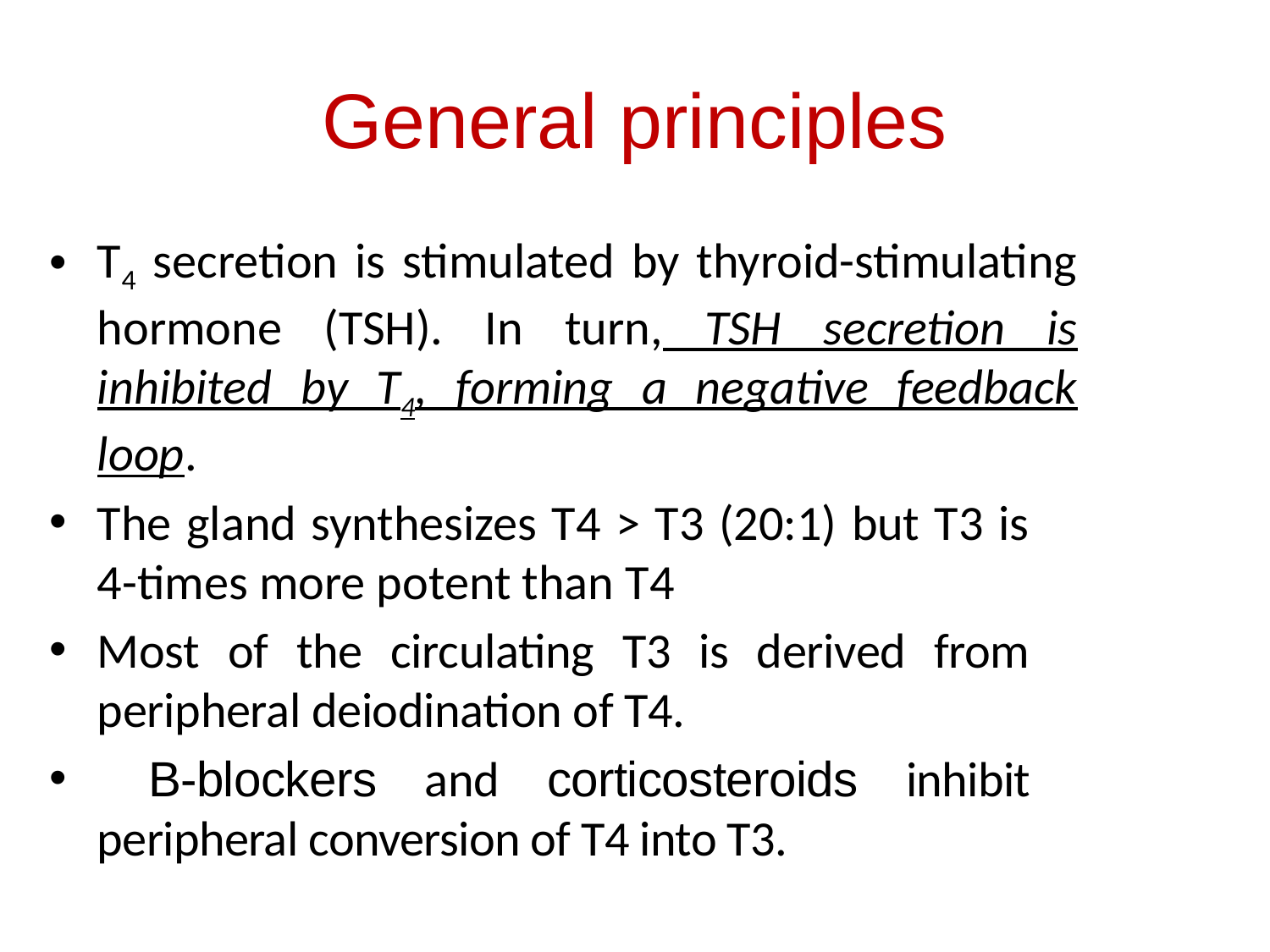

# General principles
T4 secretion is stimulated by thyroid-stimulating hormone (TSH). In turn, TSH secretion is inhibited by T4, forming a negative feedback loop.
The gland synthesizes T4 > T3 (20:1) but T3 is 4-times more potent than T4
Most of the circulating T3 is derived from peripheral deiodination of T4.
 B-blockers and corticosteroids inhibit peripheral conversion of T4 into T3.